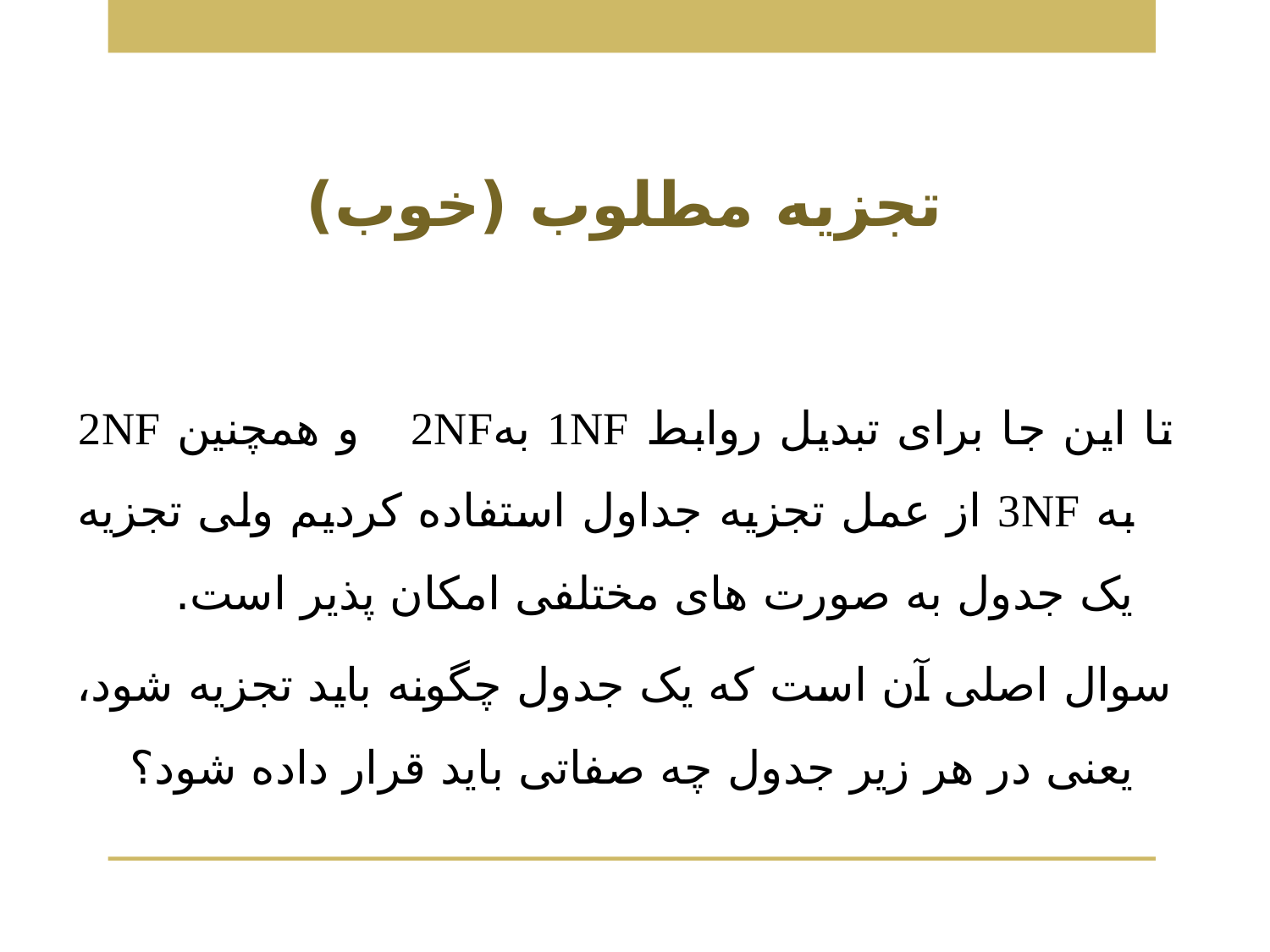

تجزیه مطلوب (خوب)

تا این جا برای تبدیل روابط 1NF به2NF   و همچنین 2NF به 3NF از عمل تجزیه جداول استفاده کردیم ولی تجزیه یک جدول به صورت های مختلفی امکان پذیر است.
سوال اصلی آن است که یک جدول چگونه باید تجزیه شود، یعنی در هر زیر جدول چه صفاتی باید قرار داده شود؟